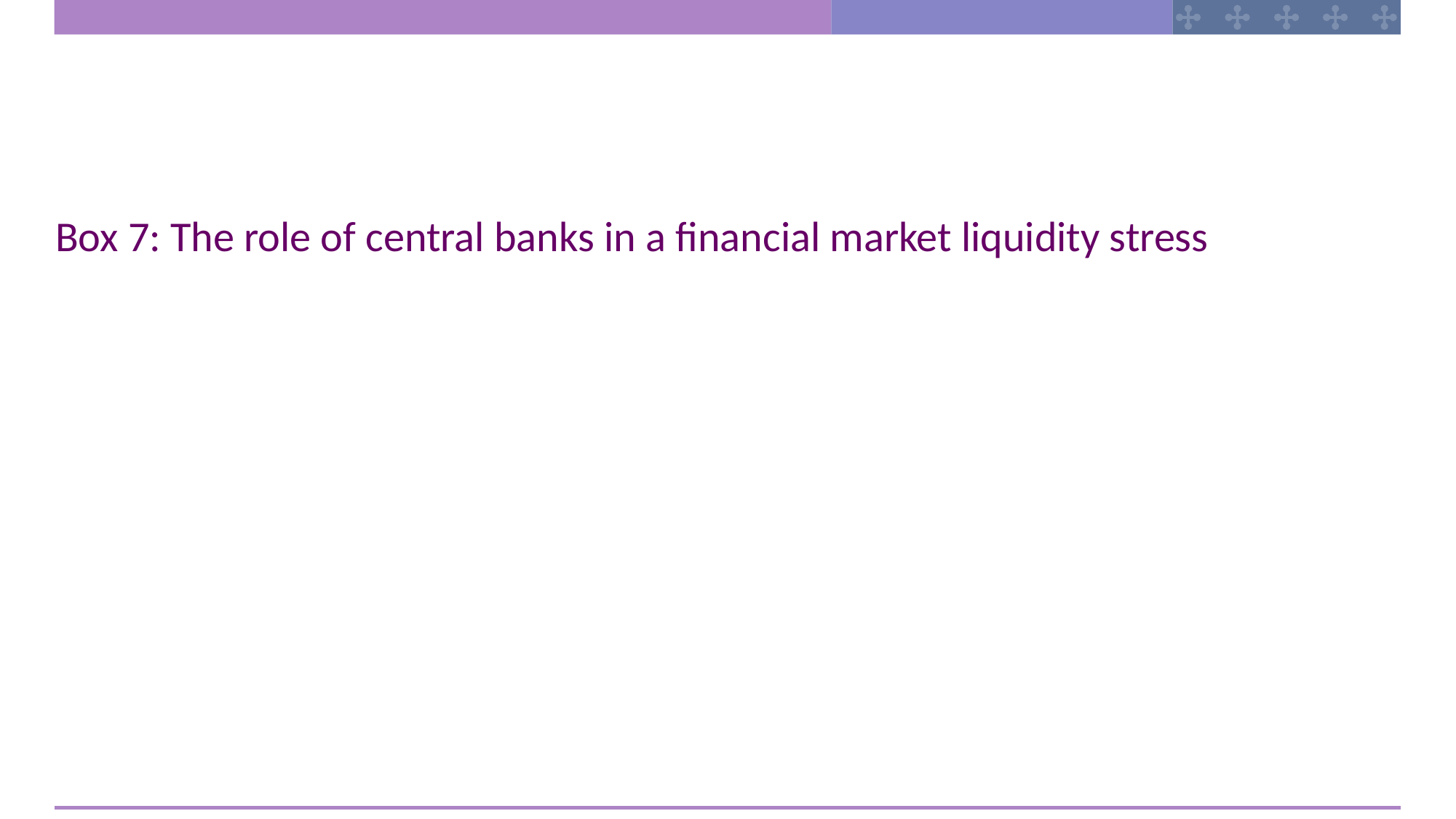

Box 7: The role of central banks in a financial market liquidity stress